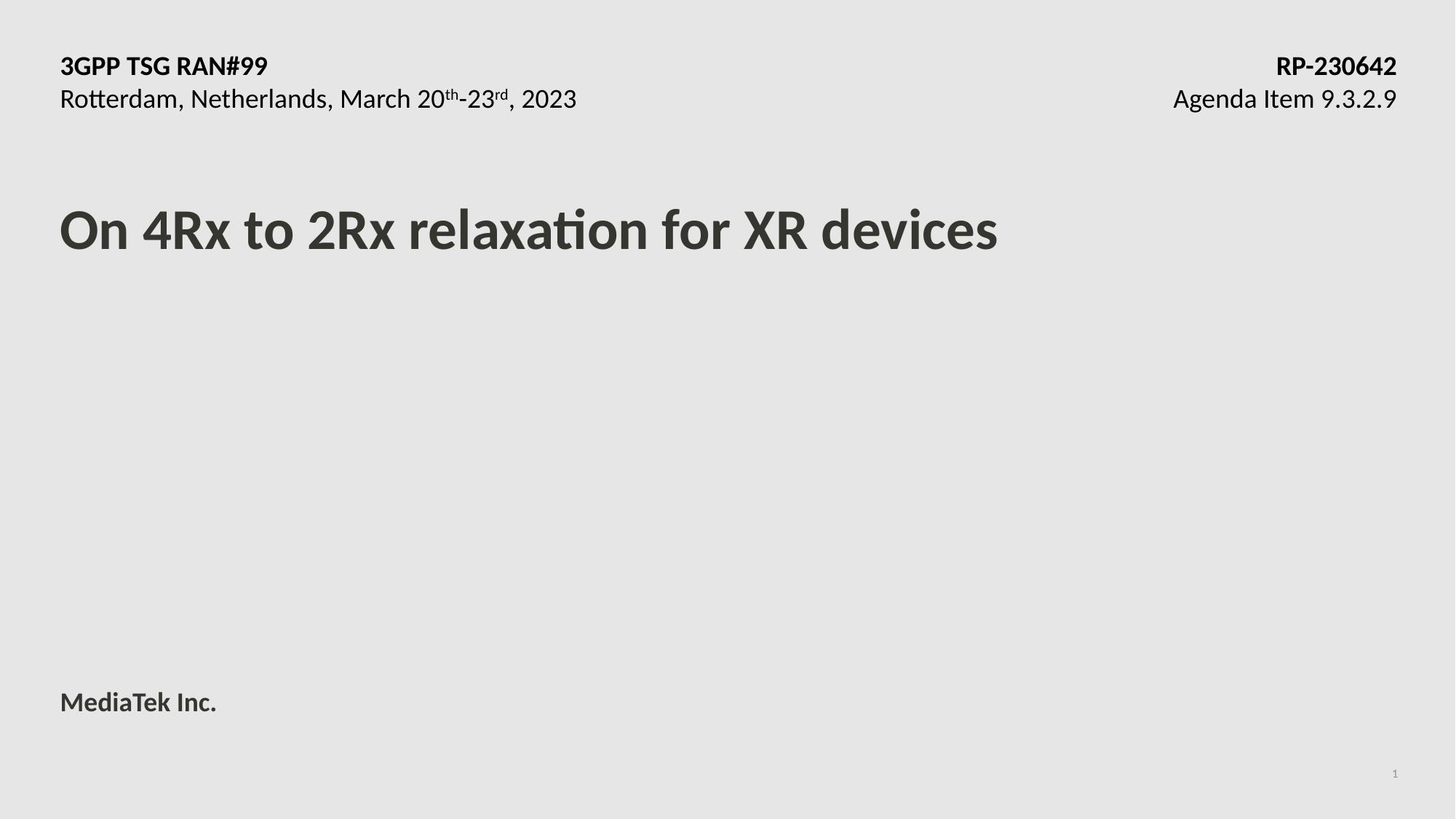

3GPP TSG RAN#99	RP-230642
Rotterdam, Netherlands, March 20th-23rd, 2023	Agenda Item 9.3.2.9
# On 4Rx to 2Rx relaxation for XR devices
MediaTek Inc.
1